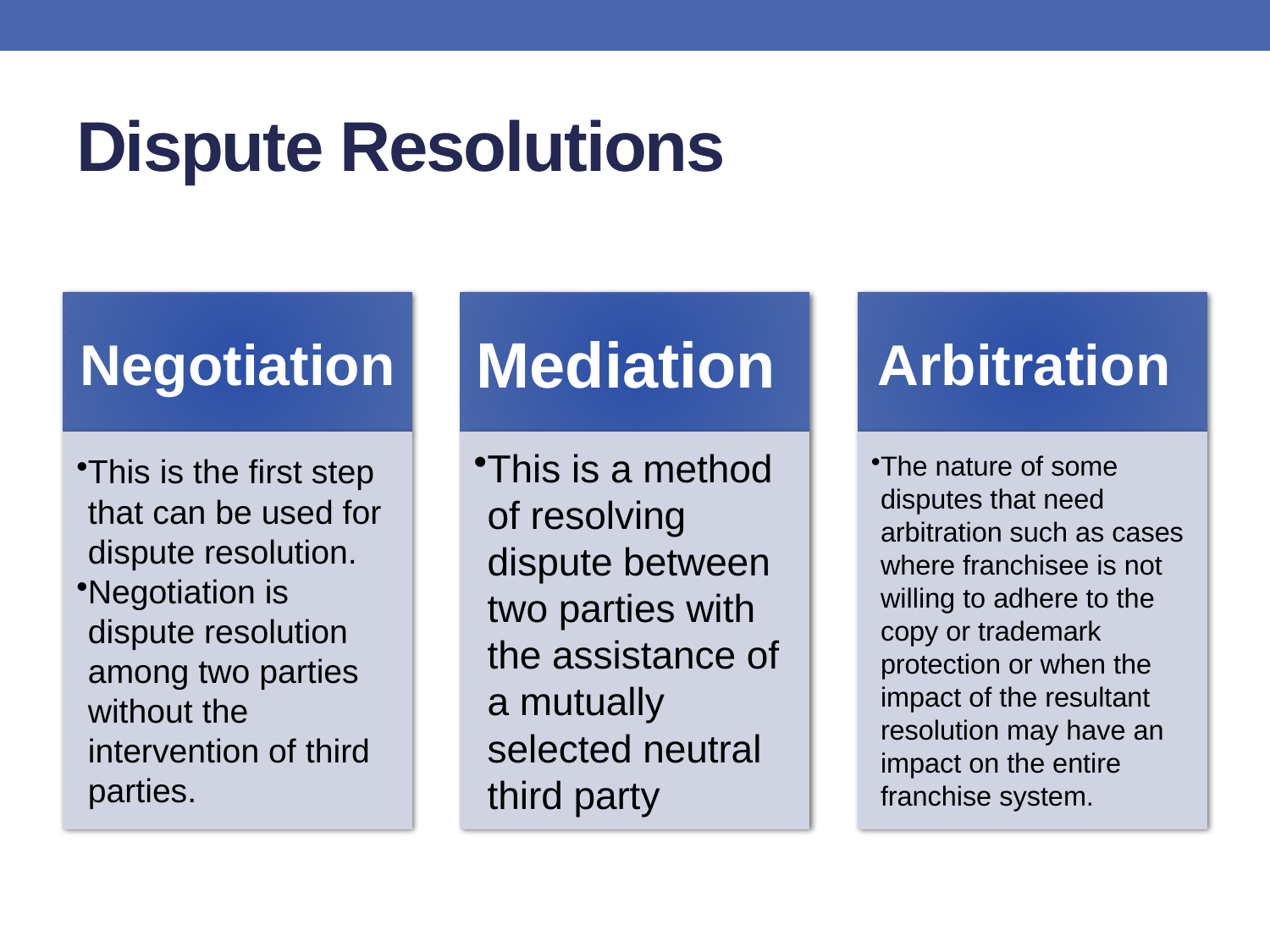

# Dispute Resolutions
Negotiation
This is the first step that can be used for dispute resolution.
Negotiation is dispute resolution among two parties without the intervention of third parties.
Mediation
This is a method of resolving dispute between two parties with the assistance of a mutually selected neutral third party
Arbitration
The nature of some disputes that need arbitration such as cases where franchisee is not willing to adhere to the copy or trademark protection or when the impact of the resultant resolution may have an impact on the entire franchise system.